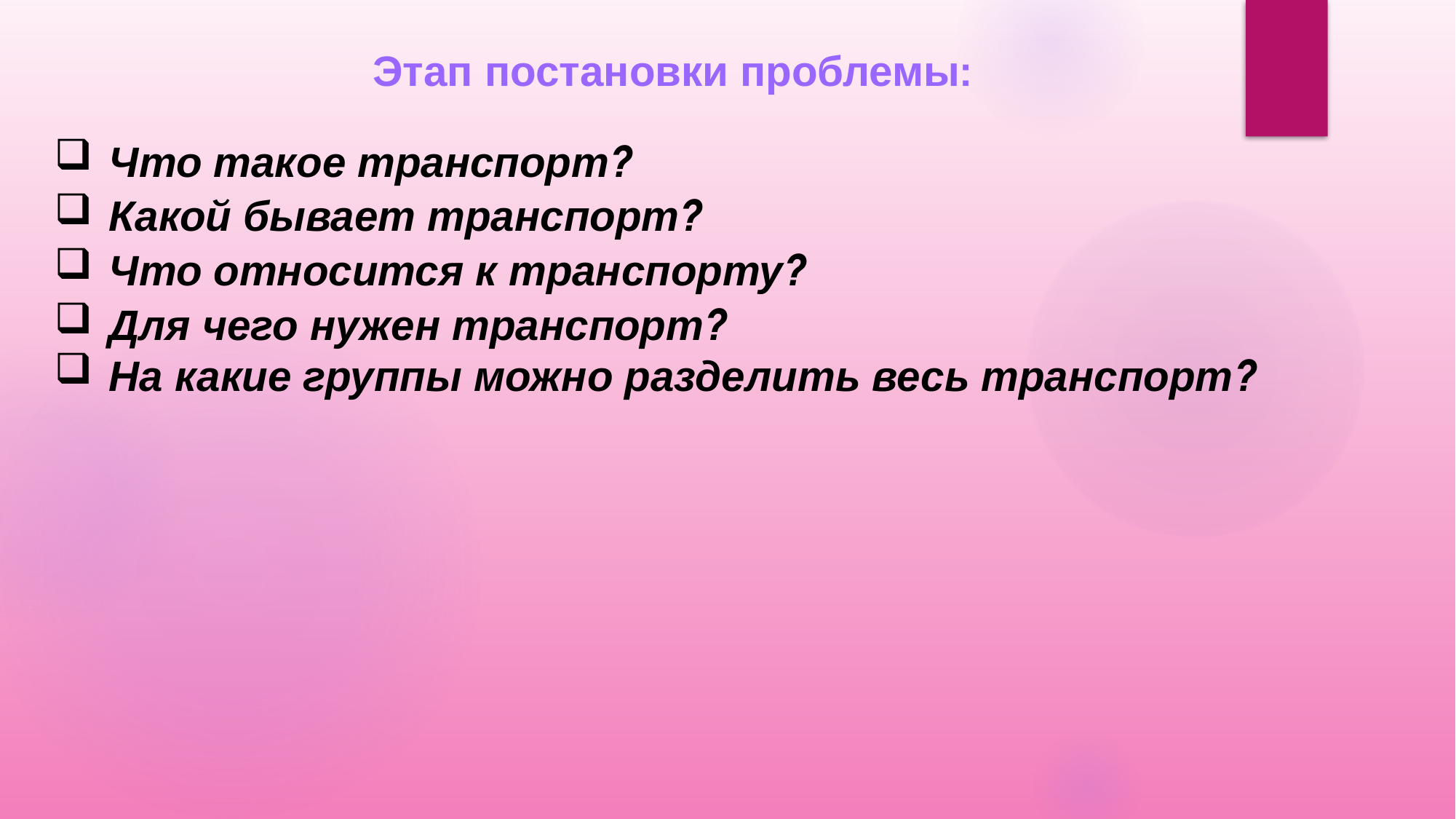

Этап постановки проблемы:
Что такое транспорт?
Какой бывает транспорт?
Что относится к транспорту?
Для чего нужен транспорт?
На какие группы можно разделить весь транспорт?